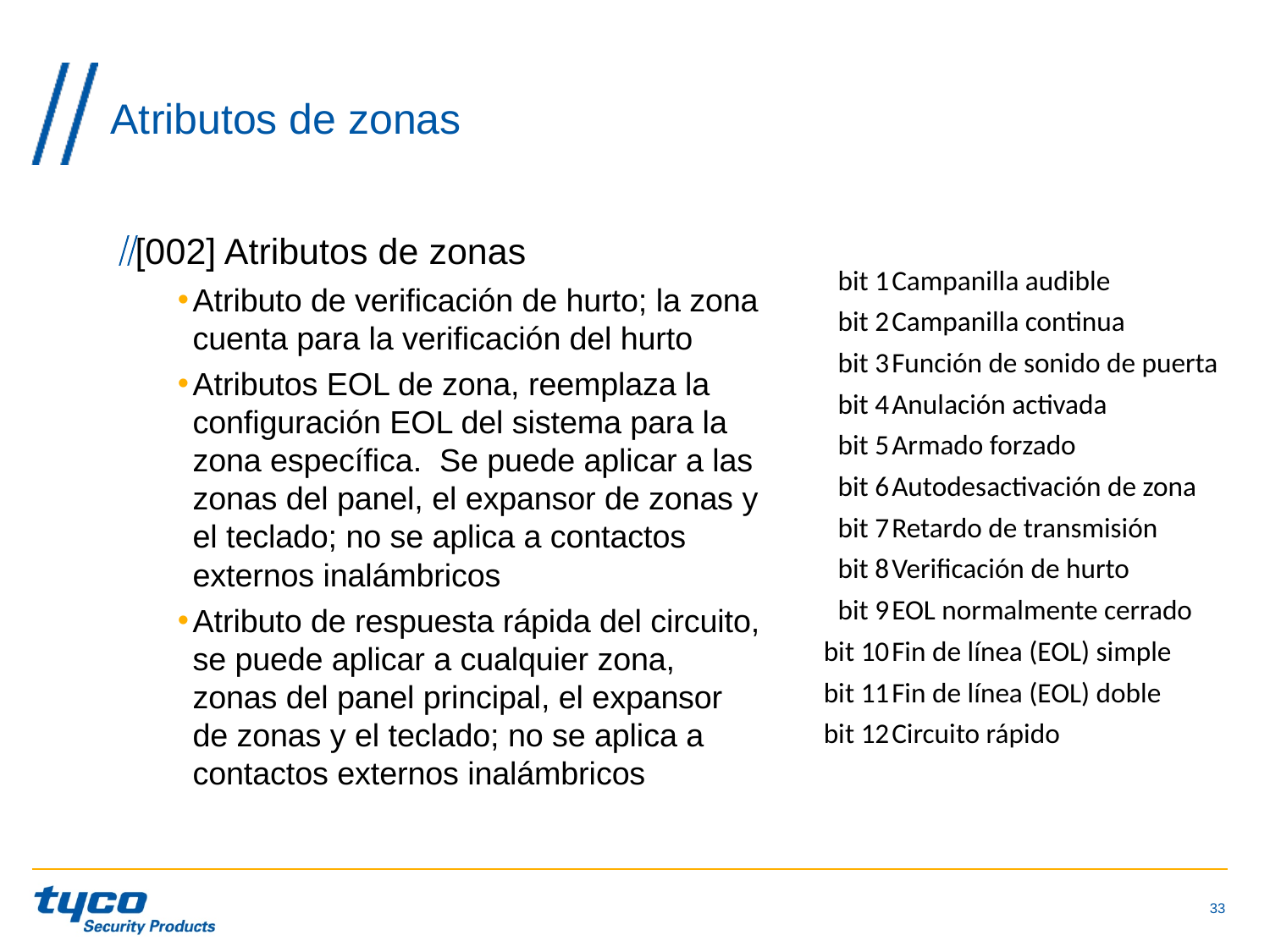

# Atributos de zonas
[002] Atributos de zonas
Atributo de verificación de hurto; la zona cuenta para la verificación del hurto
Atributos EOL de zona, reemplaza la configuración EOL del sistema para la zona específica.  Se puede aplicar a las zonas del panel, el expansor de zonas y el teclado; no se aplica a contactos externos inalámbricos
Atributo de respuesta rápida del circuito, se puede aplicar a cualquier zona, zonas del panel principal, el expansor de zonas y el teclado; no se aplica a contactos externos inalámbricos

| bit 1 | Campanilla audible |
| --- | --- |
| bit 2 | Campanilla continua |
| bit 3 | Función de sonido de puerta |
| bit 4 | Anulación activada |
| bit 5 | Armado forzado |
| bit 6 | Autodesactivación de zona |
| bit 7 | Retardo de transmisión |
| bit 8 | Verificación de hurto |
| bit 9 | EOL normalmente cerrado |
| bit 10 | Fin de línea (EOL) simple |
| bit 11 | Fin de línea (EOL) doble |
| bit 12 | Circuito rápido |
33